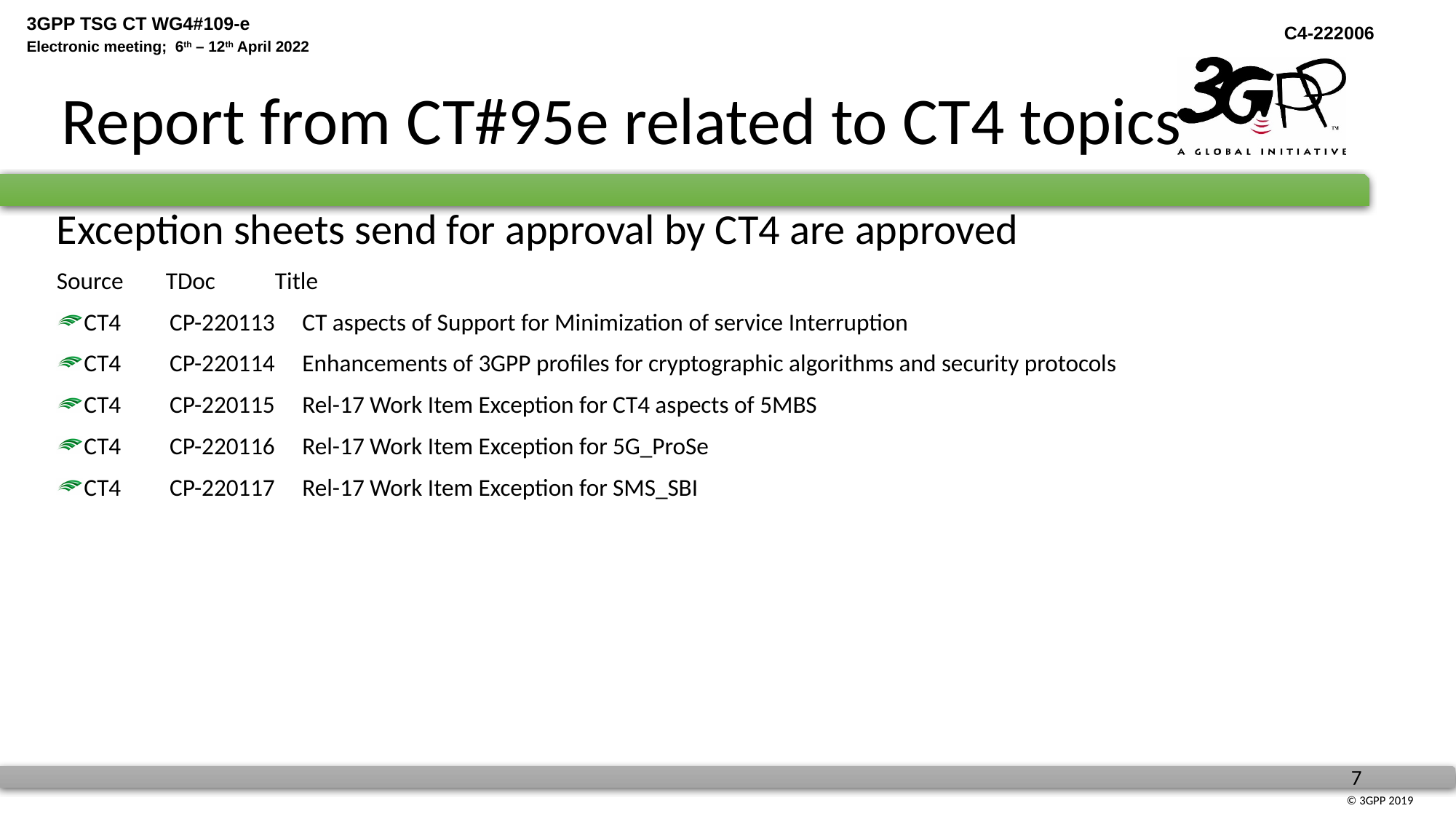

# Report from CT#95e related to CT4 topics
Exception sheets send for approval by CT4 are approved
Source	TDoc	Title
CT4	CP-220113	CT aspects of Support for Minimization of service Interruption
CT4	CP-220114	Enhancements of 3GPP profiles for cryptographic algorithms and security protocols
CT4	CP-220115	Rel-17 Work Item Exception for CT4 aspects of 5MBS
CT4	CP-220116	Rel-17 Work Item Exception for 5G_ProSe
CT4	CP-220117	Rel-17 Work Item Exception for SMS_SBI